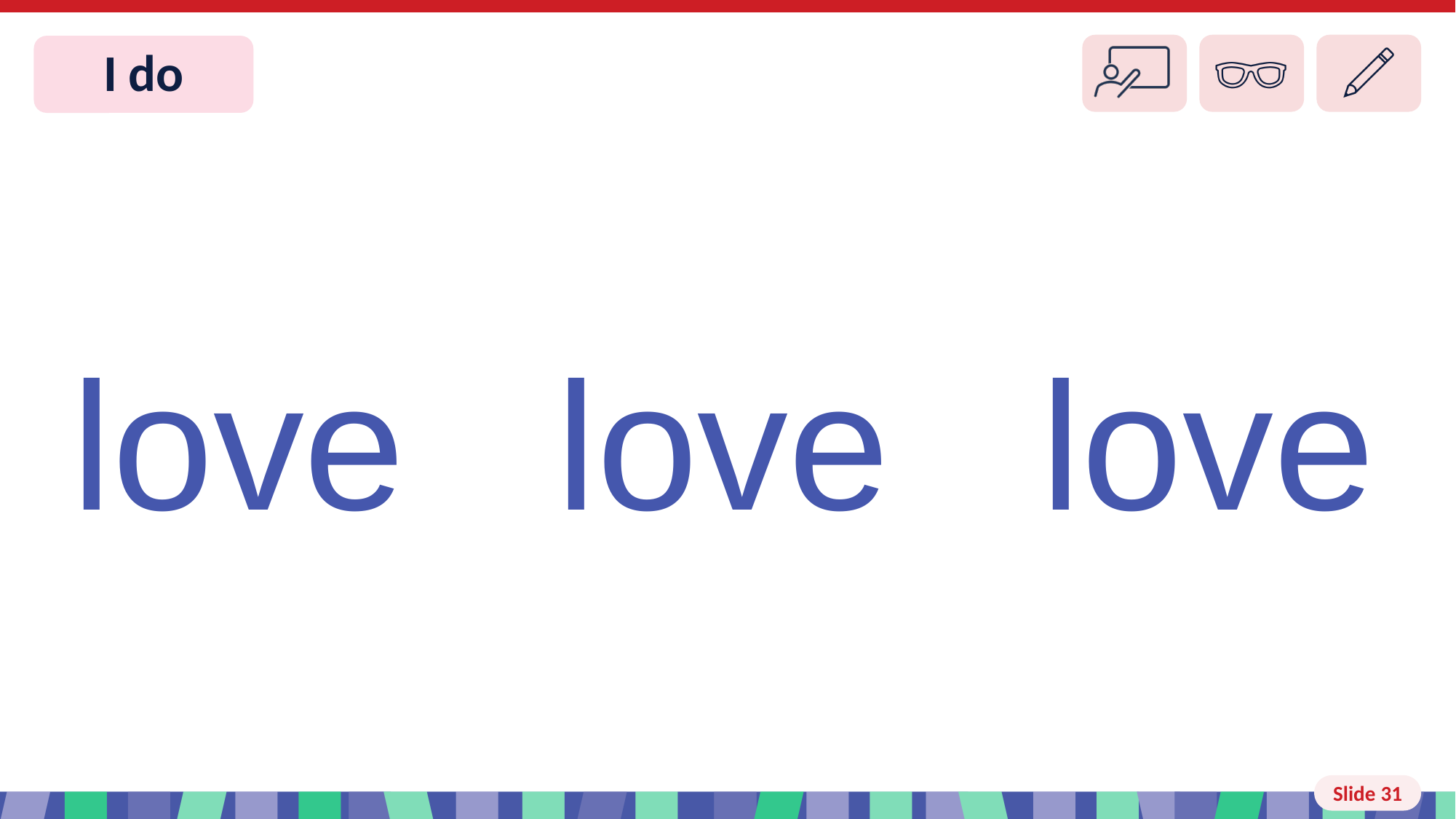

# Slide 31 I do
love   love   love